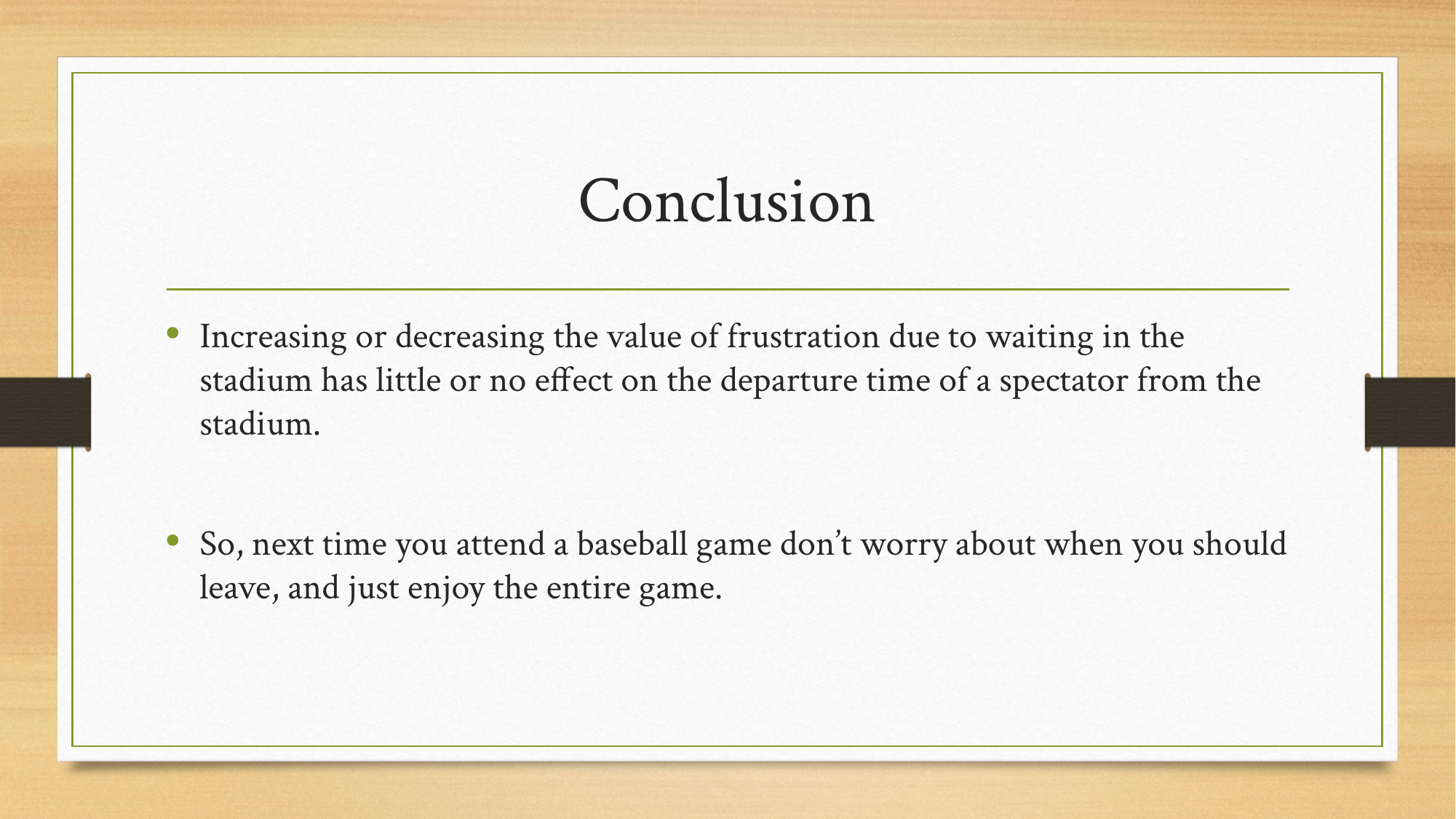

# Conclusion
Increasing or decreasing the value of frustration due to waiting in the stadium has little or no effect on the departure time of a spectator from the stadium.

So, next time you attend a baseball game don’t worry about when you should leave, and just enjoy the entire game.